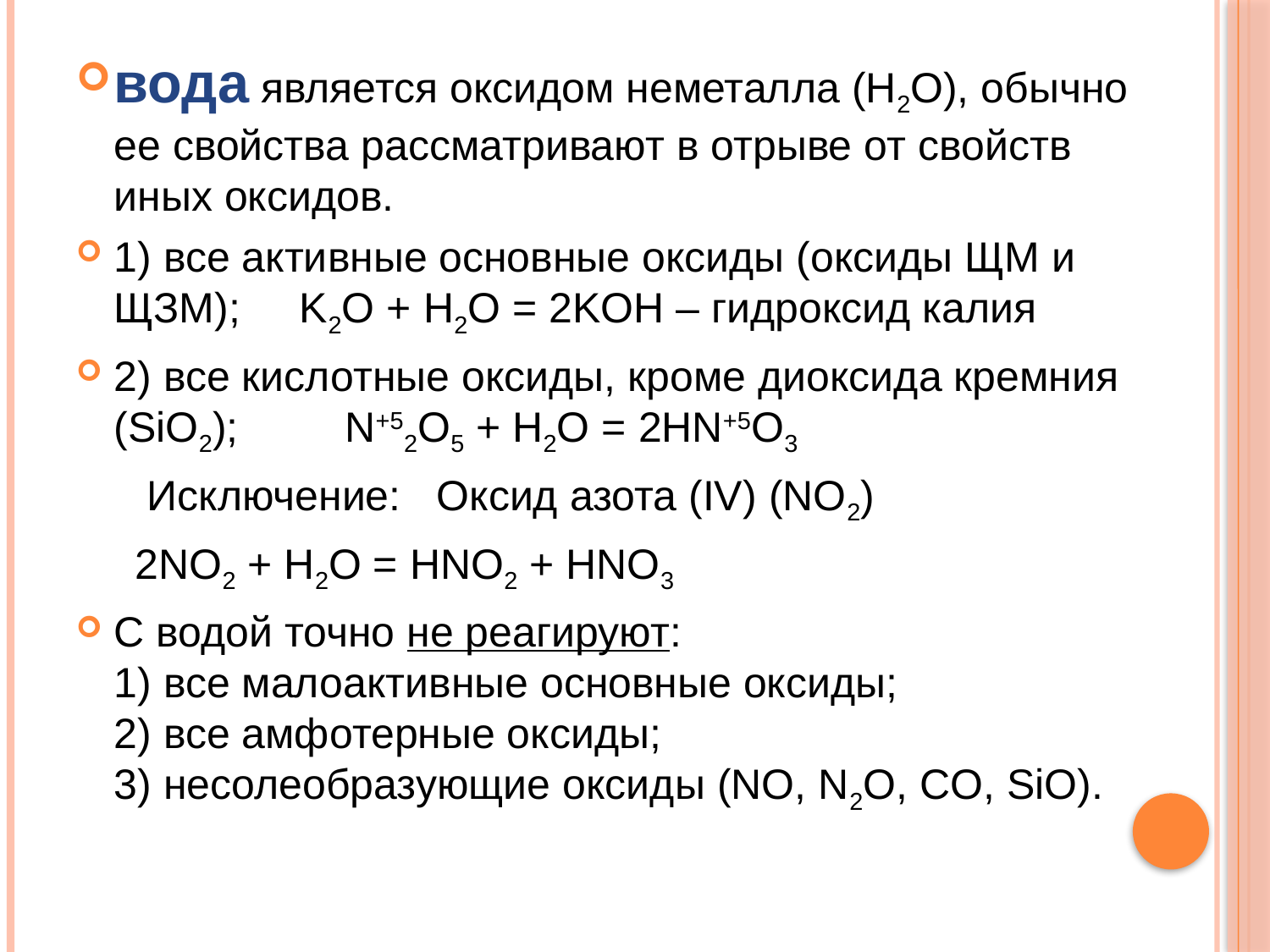

#
вода является оксидом неметалла (H2O), обычно ее свойства рассматривают в отрыве от свойств иных оксидов.
1) все активные основные оксиды (оксиды ЩМ и ЩЗМ);     K2O + H2O = 2KOH – гидроксид калия
2) все кислотные оксиды, кроме диоксида кремния (SiO2);         N+52O5 + H2O = 2HN+5O3
      Исключение:   Оксид азота (IV) (NO2)
     2NO2 + H2O = HNO2 + HNO3
С водой точно не реагируют:
1) все малоактивные основные оксиды;
2) все амфотерные оксиды;
3) несолеобразующие оксиды (NO, N2O, CO, SiO).